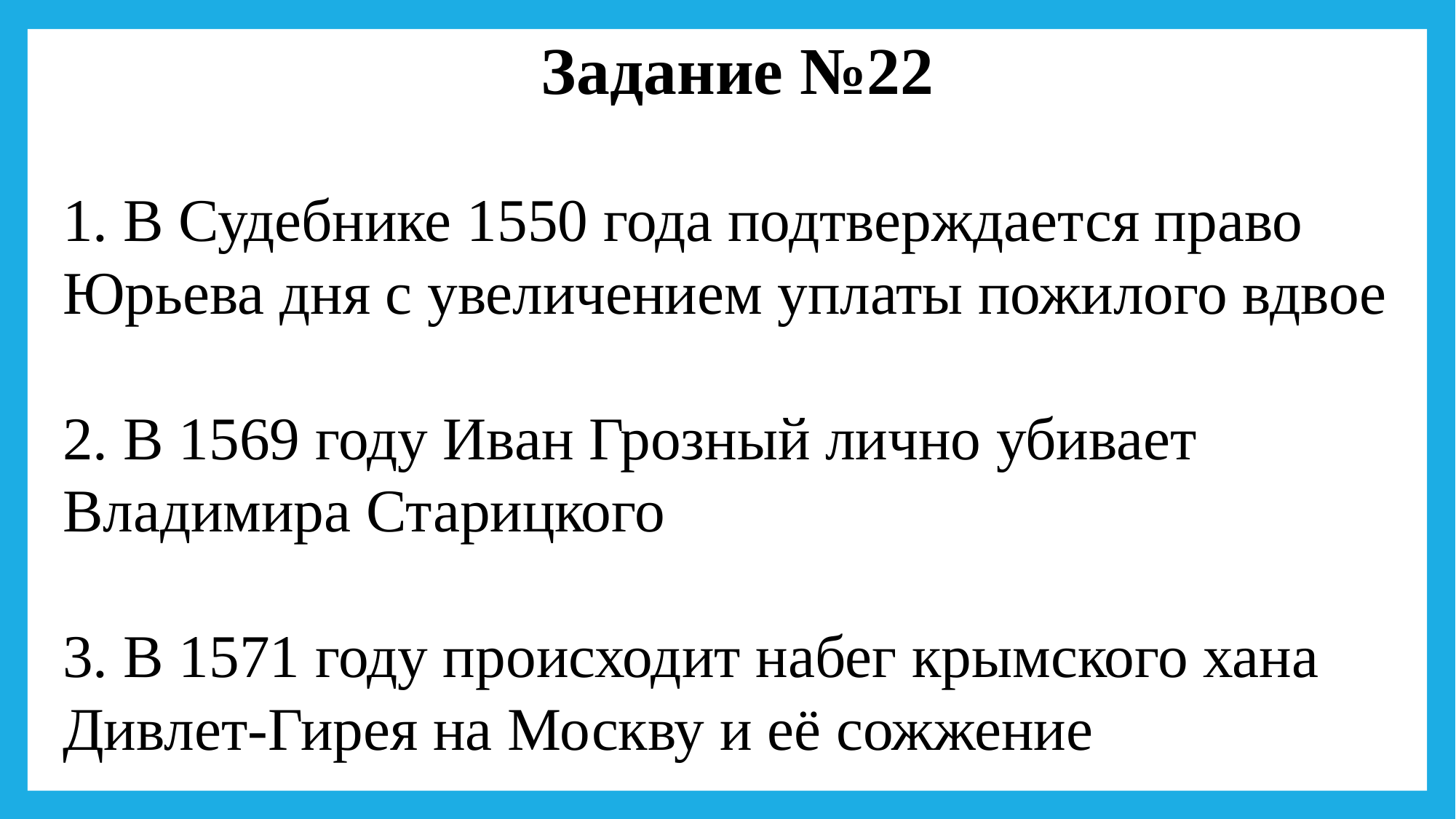

Задание №22

1. В Судебнике 1550 года подтверждается право Юрьева дня с увеличением уплаты пожилого вдвое

2. В 1569 году Иван Грозный лично убивает Владимира Старицкого

3. В 1571 году происходит набег крымского хана Дивлет-Гирея на Москву и её сожжение